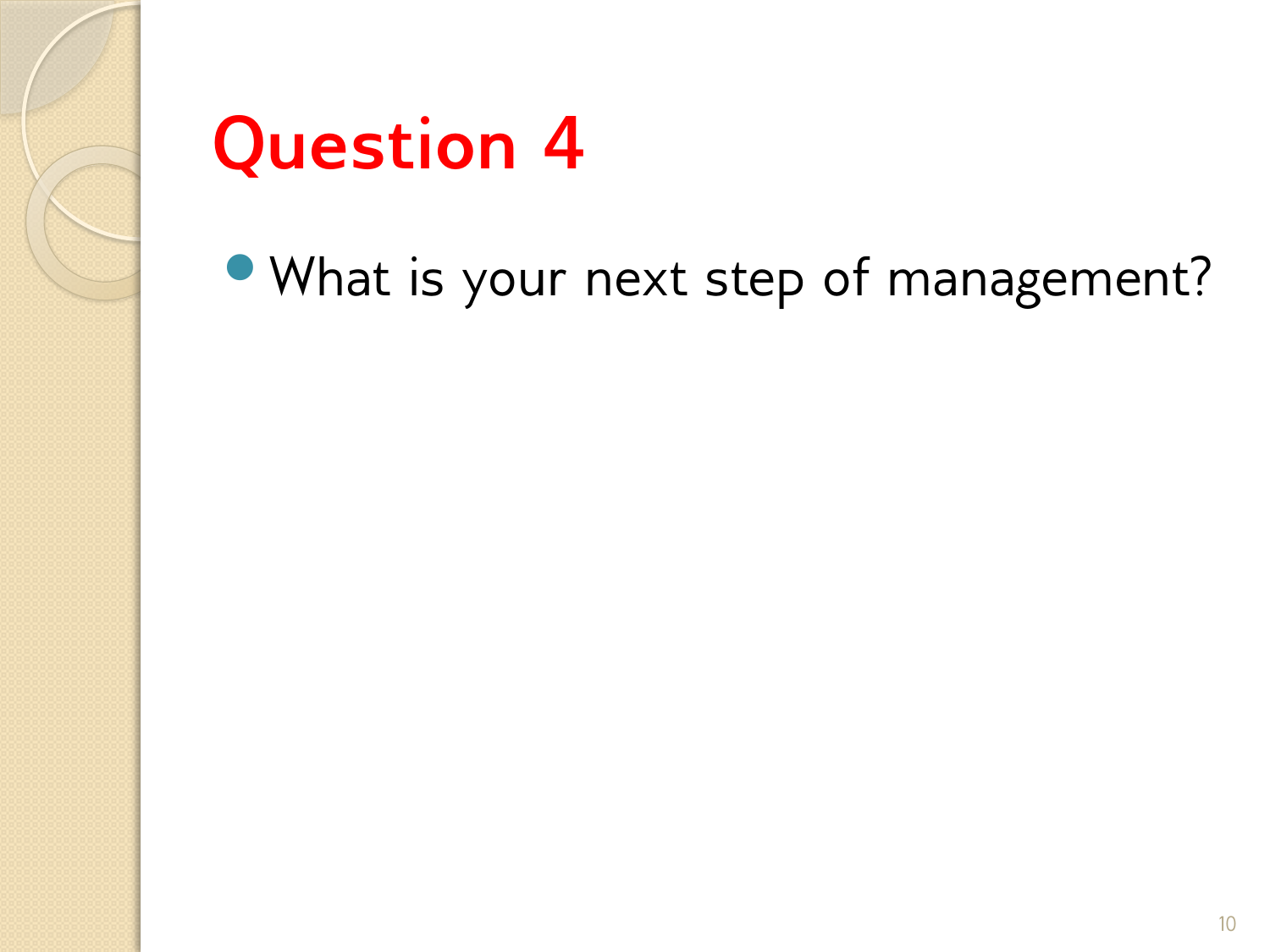

# Question 4
What is your next step of management?
10